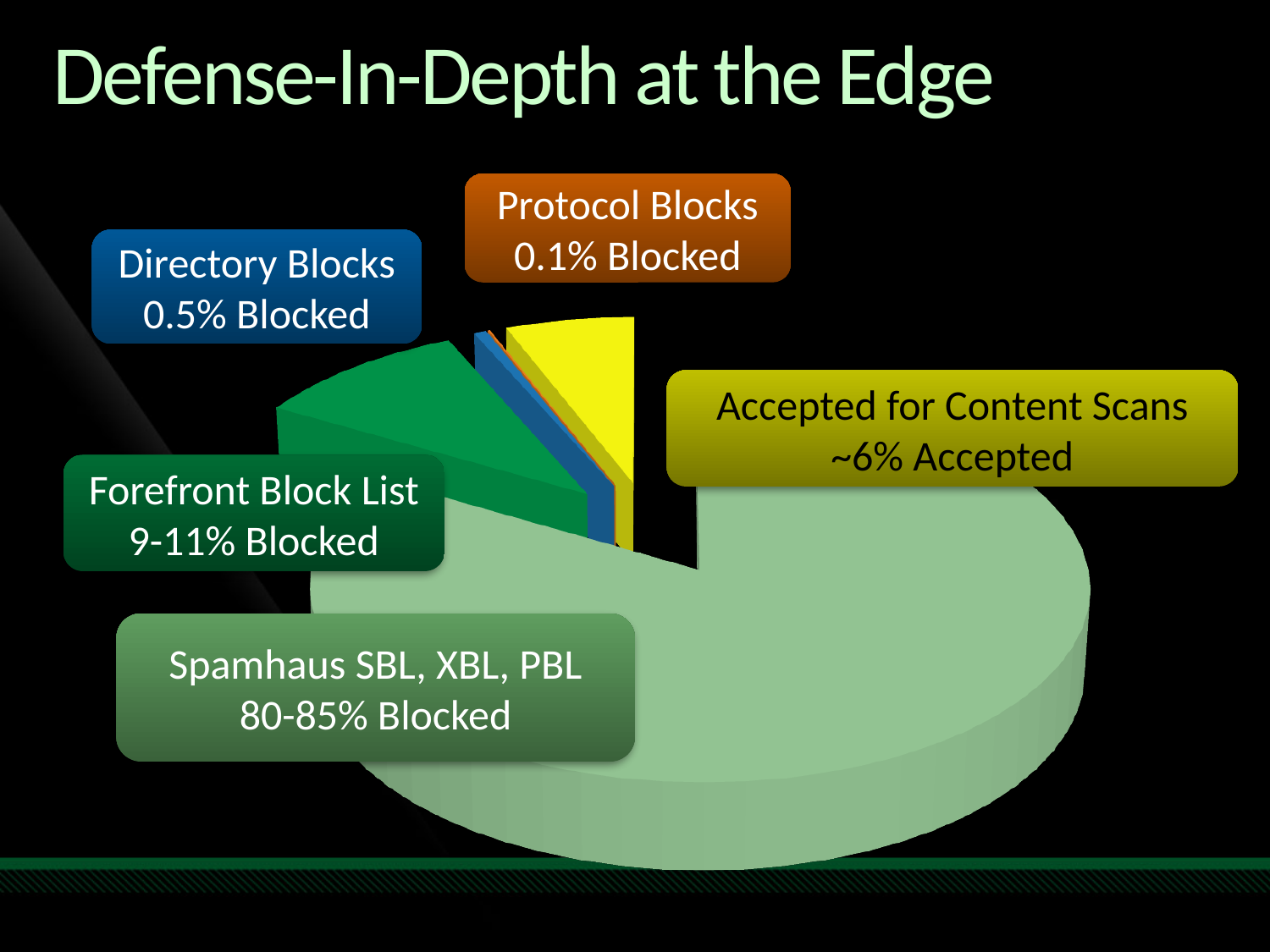

# Defense-In-Depth at the Edge
Protocol Blocks
0.1% Blocked
Directory Blocks
0.5% Blocked

[unsupported chart]

Accepted for Content Scans
~6% Accepted
Forefront Block List
9-11% Blocked
Spamhaus SBL, XBL, PBL
80-85% Blocked